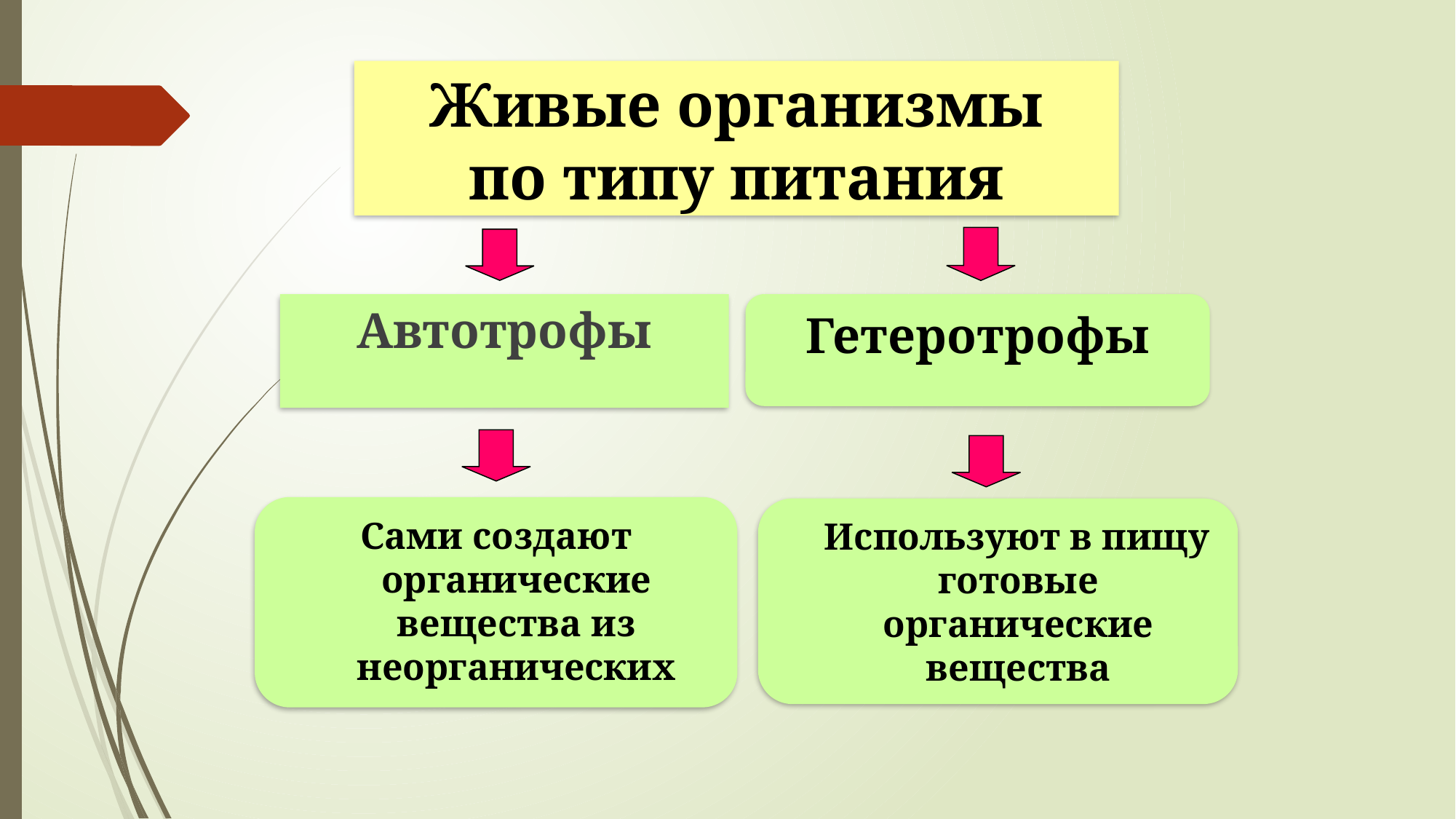

# Живые организмы по типу питания

Автотрофы
Гетеротрофы

Сами создают органические вещества из неорганических
    Используют в пищу готовые органические вещества